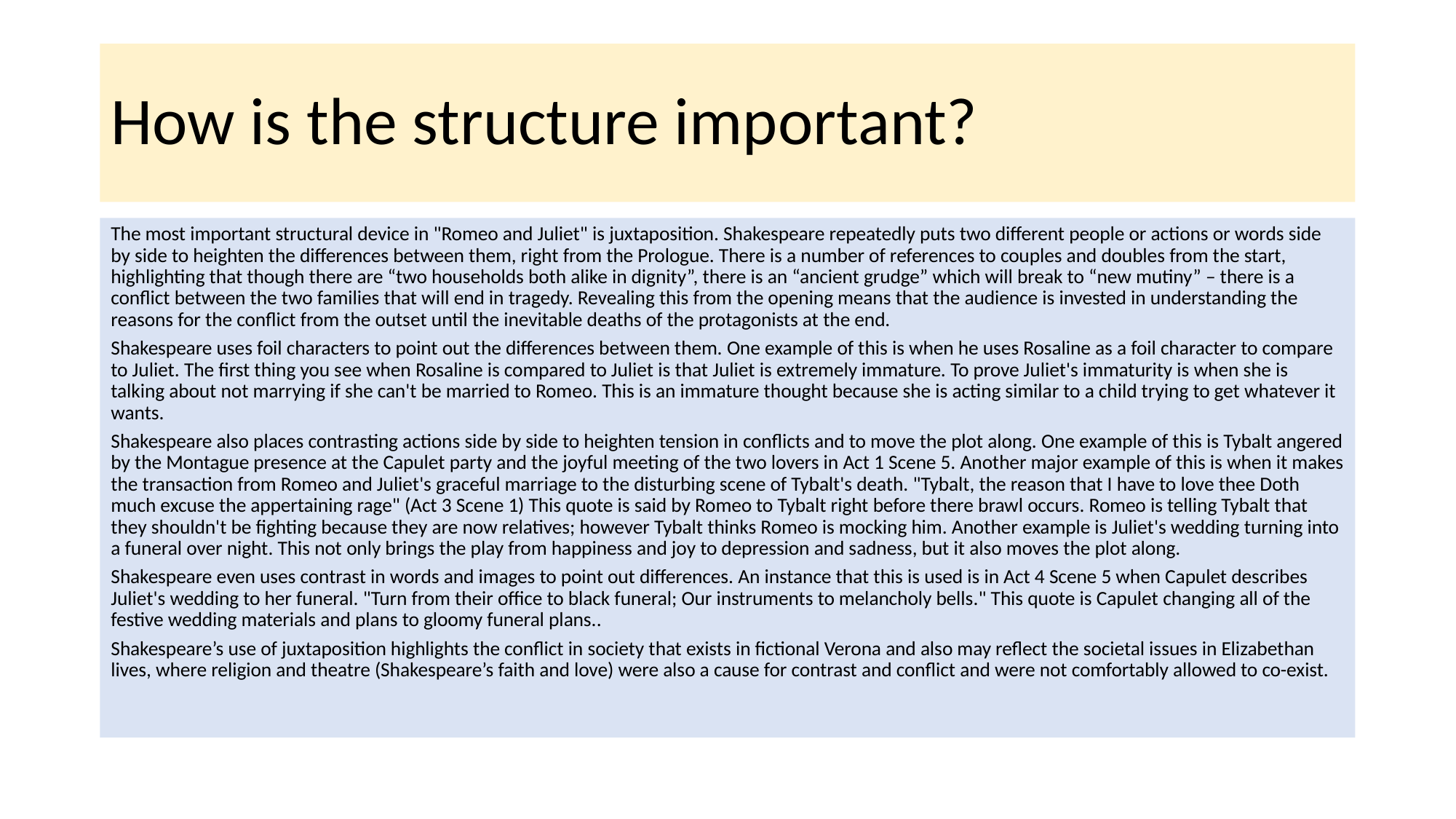

# How is the structure important?
The most important structural device in "Romeo and Juliet" is juxtaposition. Shakespeare repeatedly puts two different people or actions or words side by side to heighten the differences between them, right from the Prologue. There is a number of references to couples and doubles from the start, highlighting that though there are “two households both alike in dignity”, there is an “ancient grudge” which will break to “new mutiny” – there is a conflict between the two families that will end in tragedy. Revealing this from the opening means that the audience is invested in understanding the reasons for the conflict from the outset until the inevitable deaths of the protagonists at the end.
Shakespeare uses foil characters to point out the differences between them. One example of this is when he uses Rosaline as a foil character to compare to Juliet. The first thing you see when Rosaline is compared to Juliet is that Juliet is extremely immature. To prove Juliet's immaturity is when she is talking about not marrying if she can't be married to Romeo. This is an immature thought because she is acting similar to a child trying to get whatever it wants.
Shakespeare also places contrasting actions side by side to heighten tension in conflicts and to move the plot along. One example of this is Tybalt angered by the Montague presence at the Capulet party and the joyful meeting of the two lovers in Act 1 Scene 5. Another major example of this is when it makes the transaction from Romeo and Juliet's graceful marriage to the disturbing scene of Tybalt's death. "Tybalt, the reason that I have to love thee Doth much excuse the appertaining rage" (Act 3 Scene 1) This quote is said by Romeo to Tybalt right before there brawl occurs. Romeo is telling Tybalt that they shouldn't be fighting because they are now relatives; however Tybalt thinks Romeo is mocking him. Another example is Juliet's wedding turning into a funeral over night. This not only brings the play from happiness and joy to depression and sadness, but it also moves the plot along.
Shakespeare even uses contrast in words and images to point out differences. An instance that this is used is in Act 4 Scene 5 when Capulet describes Juliet's wedding to her funeral. "Turn from their office to black funeral; Our instruments to melancholy bells." This quote is Capulet changing all of the festive wedding materials and plans to gloomy funeral plans..
Shakespeare’s use of juxtaposition highlights the conflict in society that exists in fictional Verona and also may reflect the societal issues in Elizabethan lives, where religion and theatre (Shakespeare’s faith and love) were also a cause for contrast and conflict and were not comfortably allowed to co-exist.